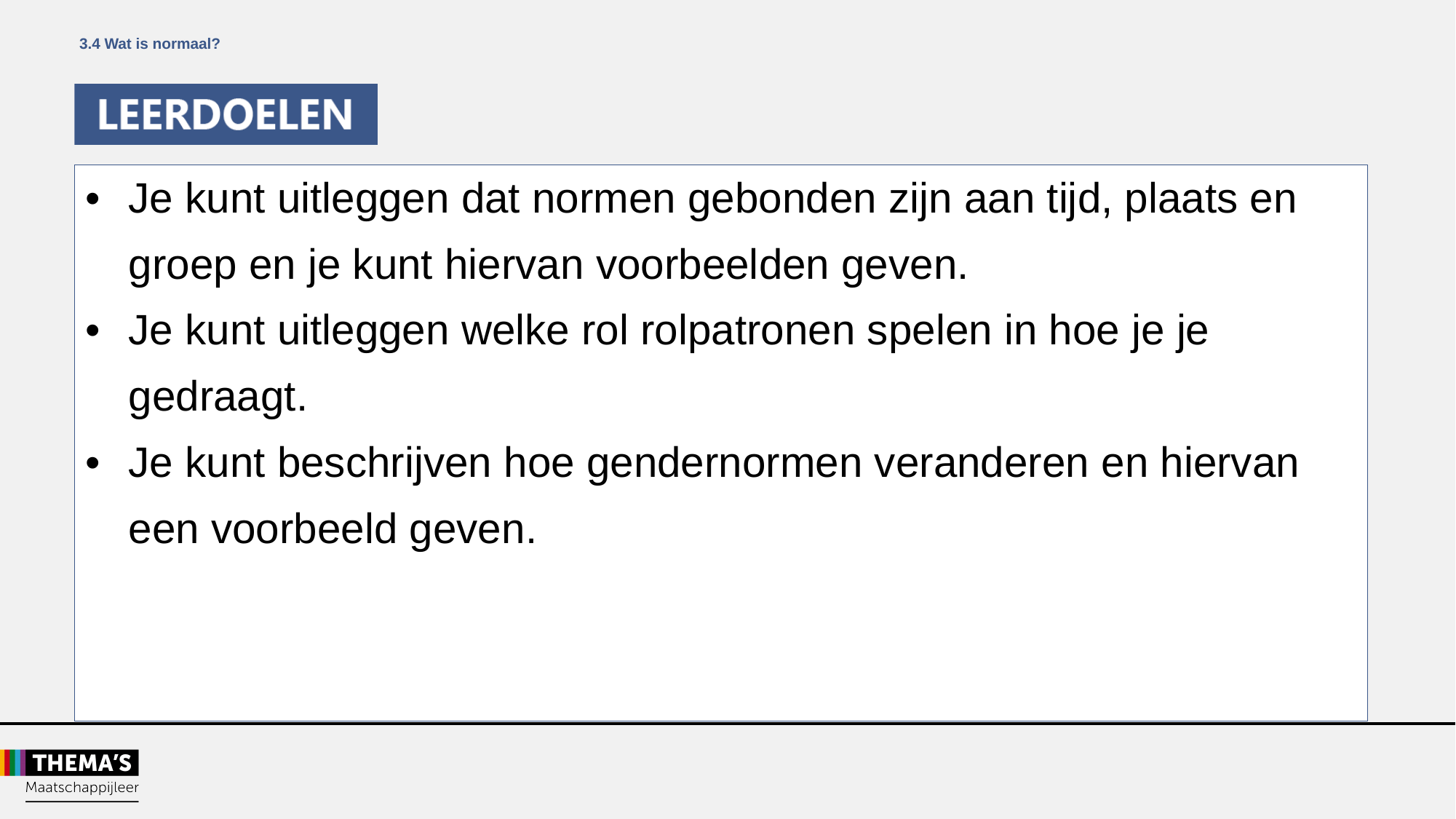

3.4 Wat is normaal?
•	Je kunt uitleggen dat normen gebonden zijn aan tijd, plaats en
groep en je kunt hiervan voorbeelden geven.
•	Je kunt uitleggen welke rol rolpatronen spelen in hoe je je
gedraagt.
•	Je kunt beschrijven hoe gendernormen veranderen en hiervan
een voorbeeld geven.